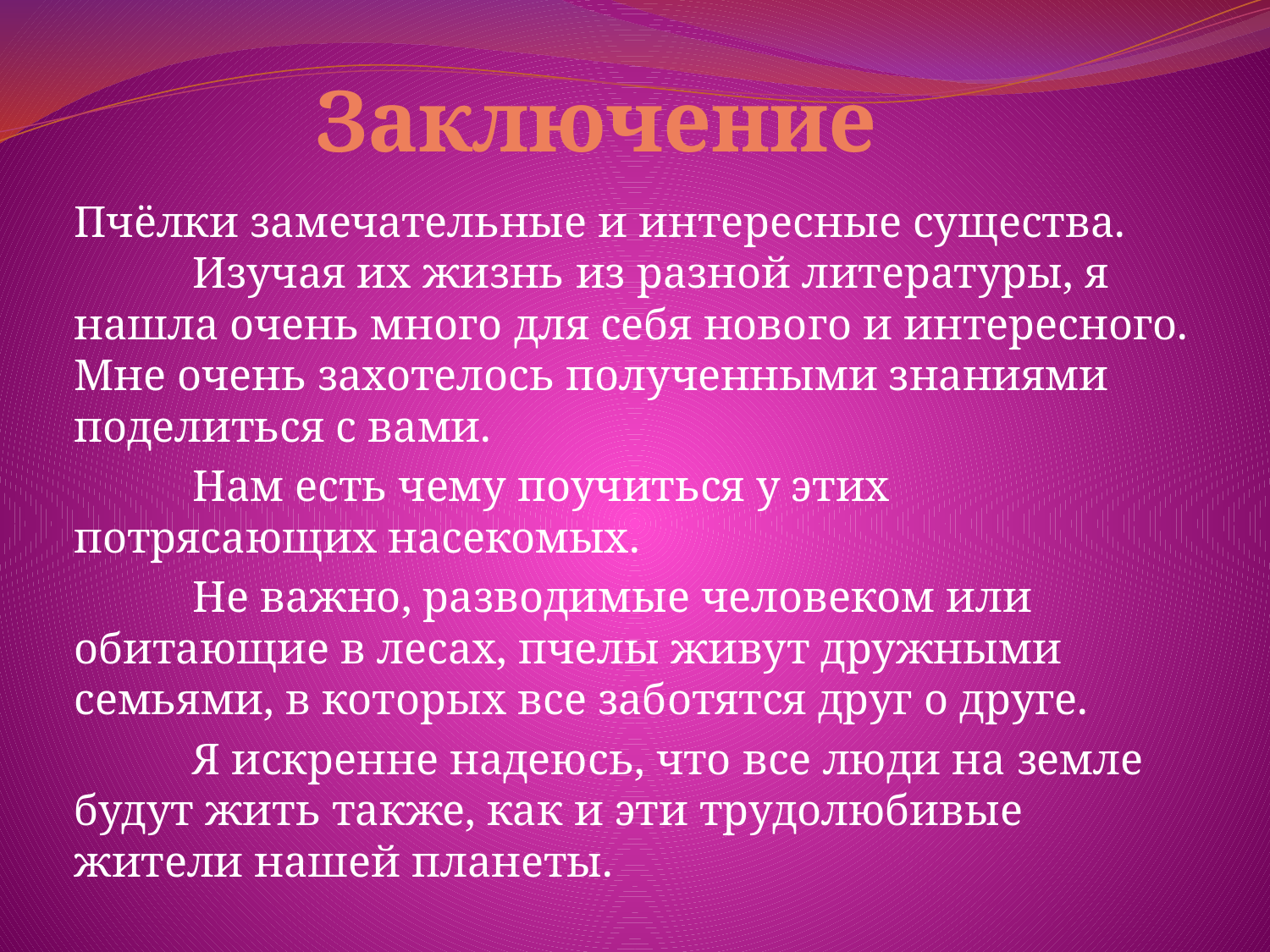

# Заключение
Пчёлки замечательные и интересные существа. 	Изучая их жизнь из разной литературы, я нашла очень много для себя нового и интересного. Мне очень захотелось полученными знаниями поделиться с вами.
	Нам есть чему поучиться у этих потрясающих насекомых.
	Не важно, разводимые человеком или обитающие в лесах, пчелы живут дружными семьями, в которых все заботятся друг о друге.
	Я искренне надеюсь, что все люди на земле будут жить также, как и эти трудолюбивые жители нашей планеты.